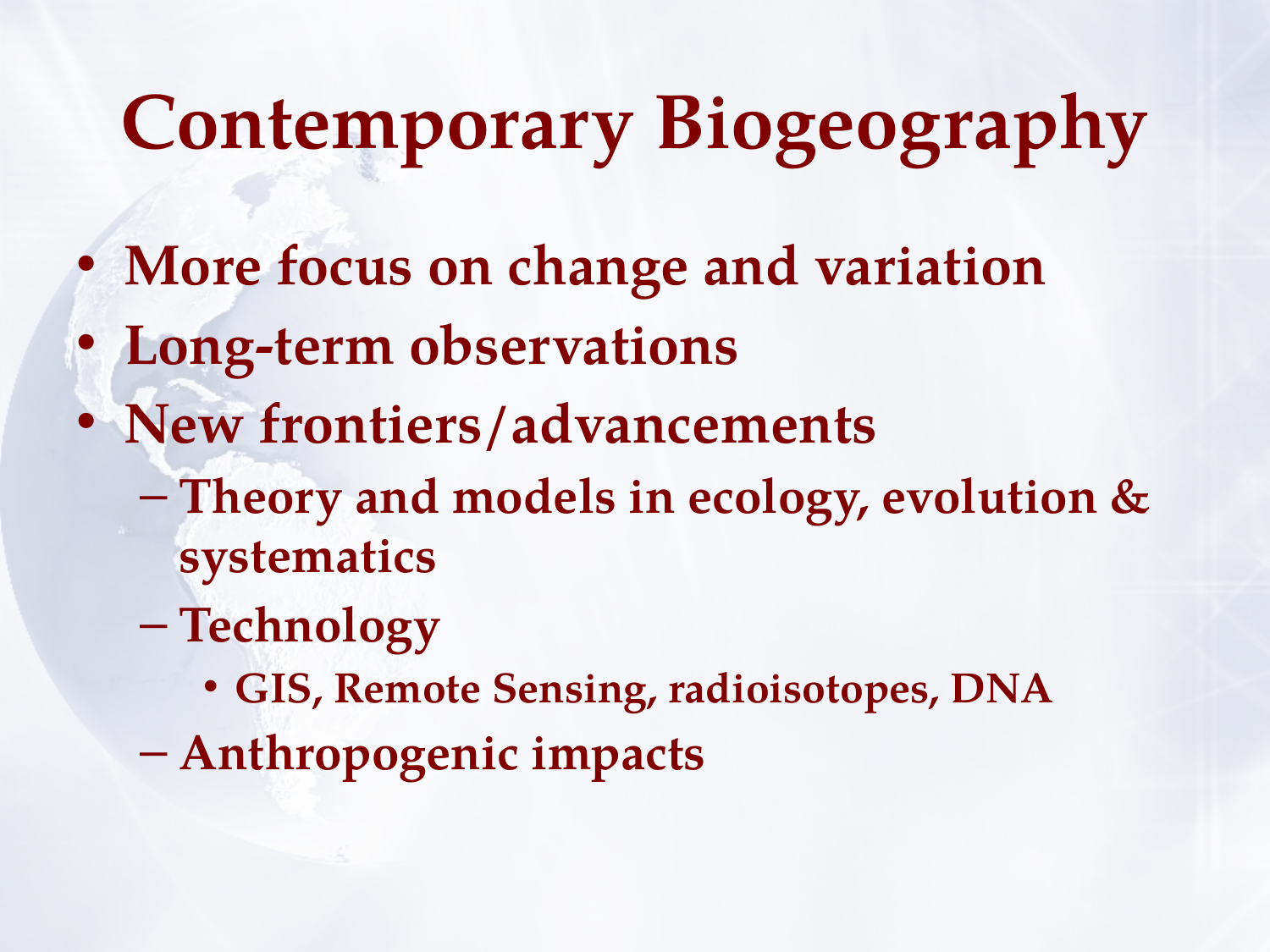

# Contemporary Biogeography
More focus on change and variation
Long-term observations
New frontiers/advancements
Theory and models in ecology, evolution & systematics
Technology
GIS, Remote Sensing, radioisotopes, DNA
Anthropogenic impacts